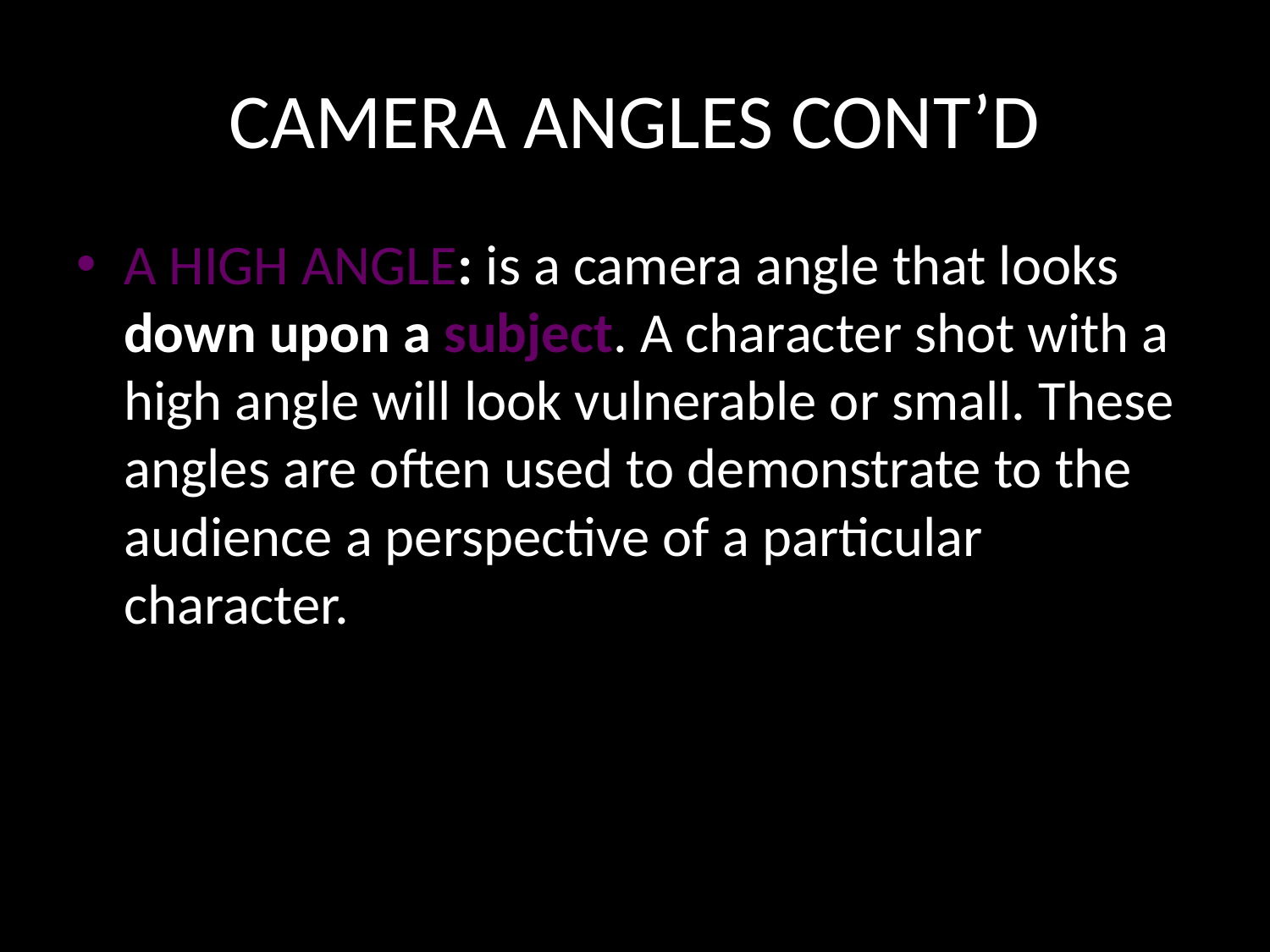

# CAMERA ANGLES CONT’D
A HIGH ANGLE: is a camera angle that looks down upon a subject. A character shot with a high angle will look vulnerable or small. These angles are often used to demonstrate to the audience a perspective of a particular character.